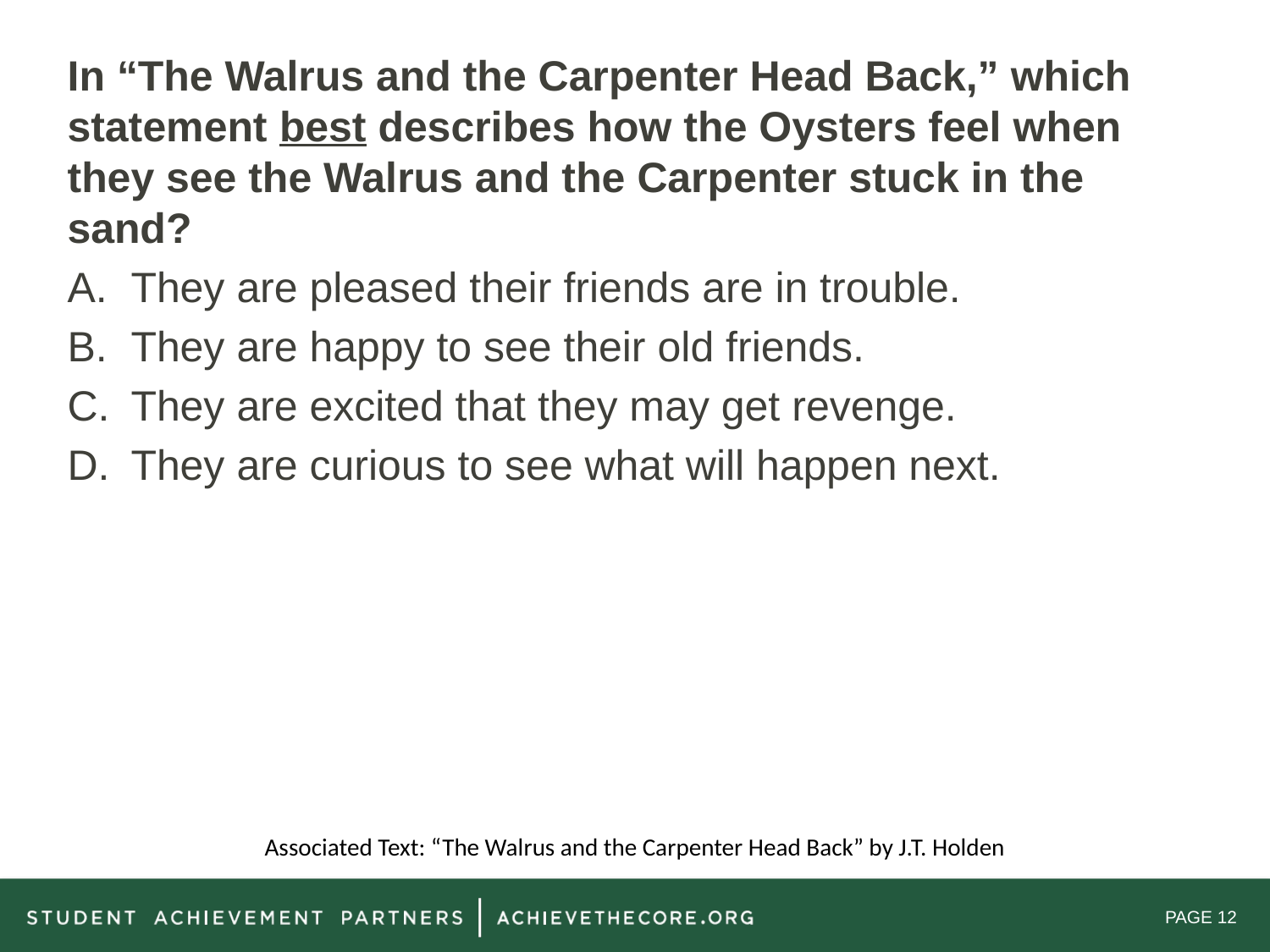

In “The Walrus and the Carpenter Head Back,” which statement best describes how the Oysters feel when they see the Walrus and the Carpenter stuck in the sand?
They are pleased their friends are in trouble.
They are happy to see their old friends.
They are excited that they may get revenge.
They are curious to see what will happen next.

Associated Text: “The Walrus and the Carpenter Head Back” by J.T. Holden